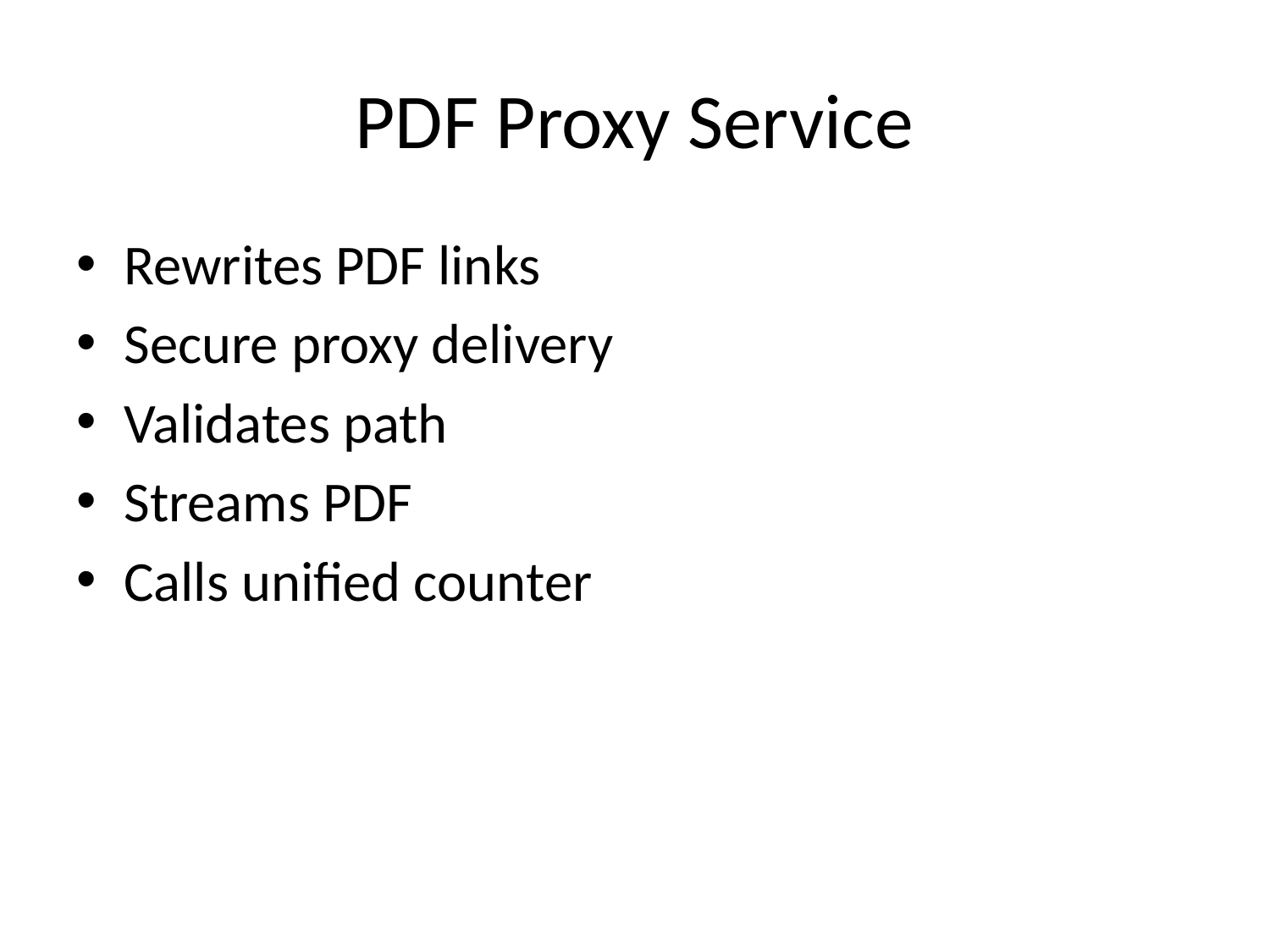

# PDF Proxy Service
Rewrites PDF links
Secure proxy delivery
Validates path
Streams PDF
Calls unified counter